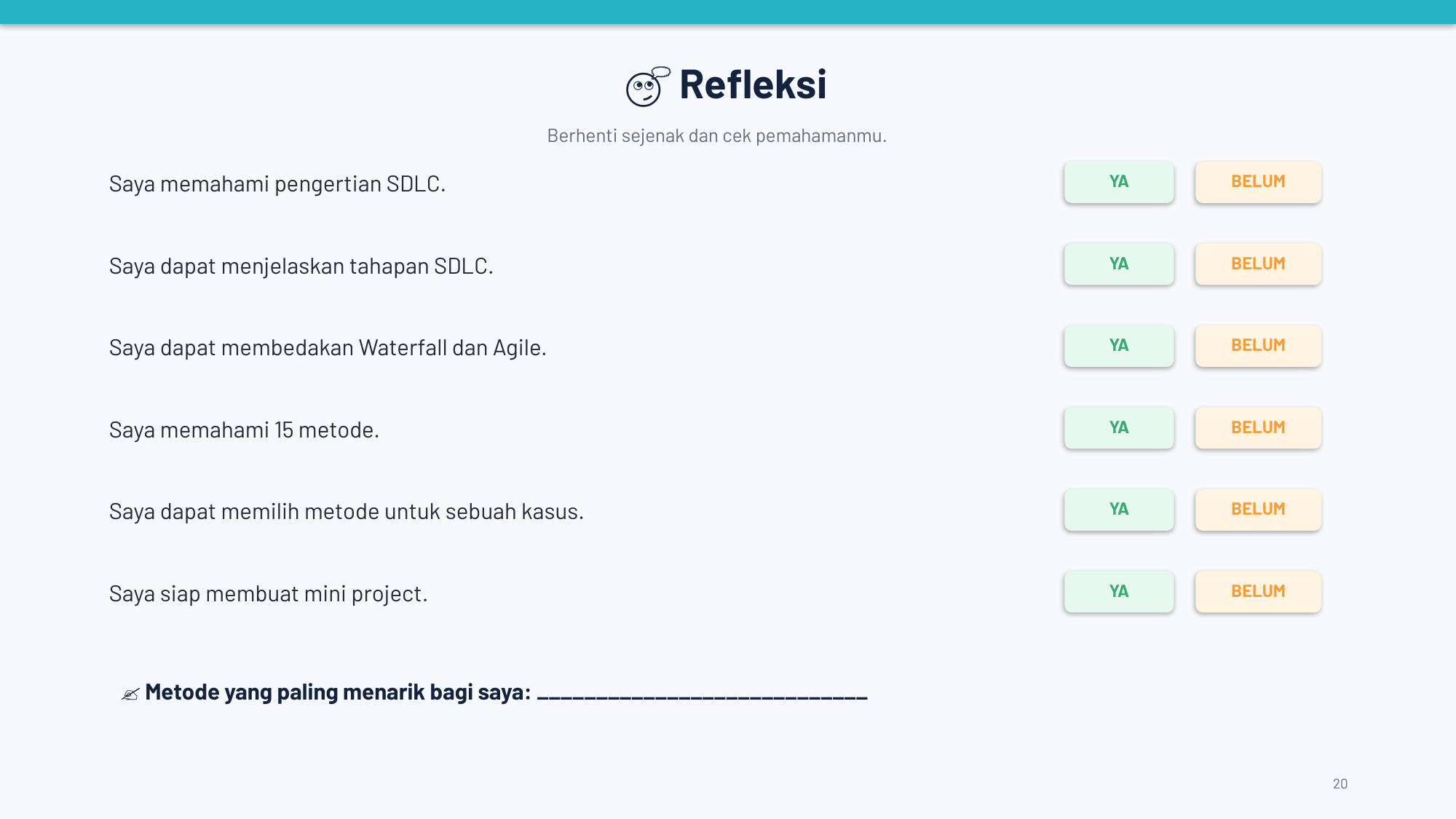

🤔 Refleksi
Berhenti sejenak dan cek pemahamanmu.

Saya memahami pengertian SDLC.
YA
BELUM

Saya dapat menjelaskan tahapan SDLC.
YA
BELUM

Saya dapat membedakan Waterfall dan Agile.
YA
BELUM

Saya memahami 15 metode.
YA
BELUM

Saya dapat memilih metode untuk sebuah kasus.
YA
BELUM

Saya siap membuat mini project.
YA
BELUM
✍️ Metode yang paling menarik bagi saya: ____________________________
20